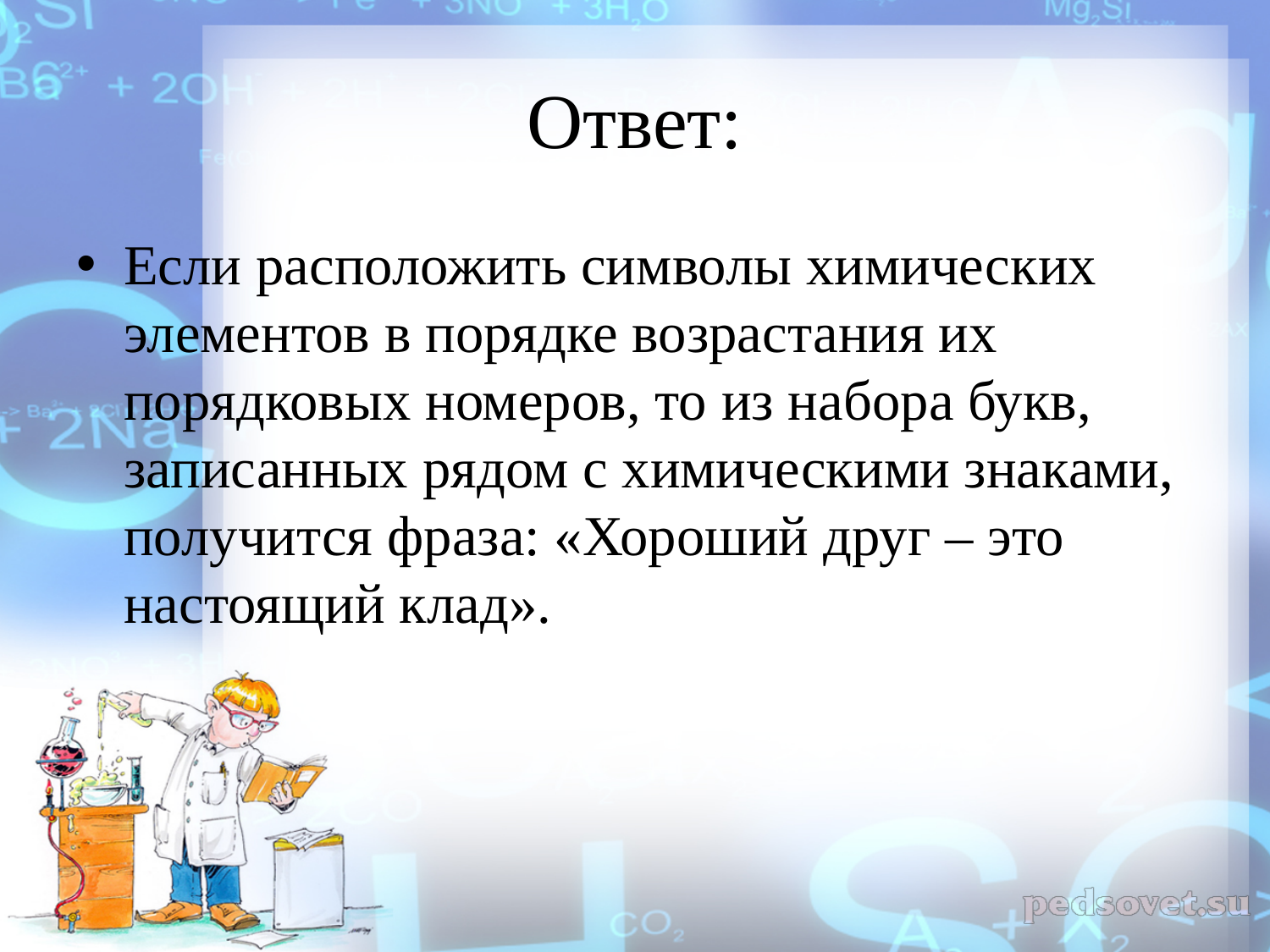

# Ответ:
Если расположить символы химических элементов в порядке возрастания их порядковых номеров, то из набора букв, записанных рядом с химическими знаками, получится фраза: «Хороший друг – это настоящий клад».